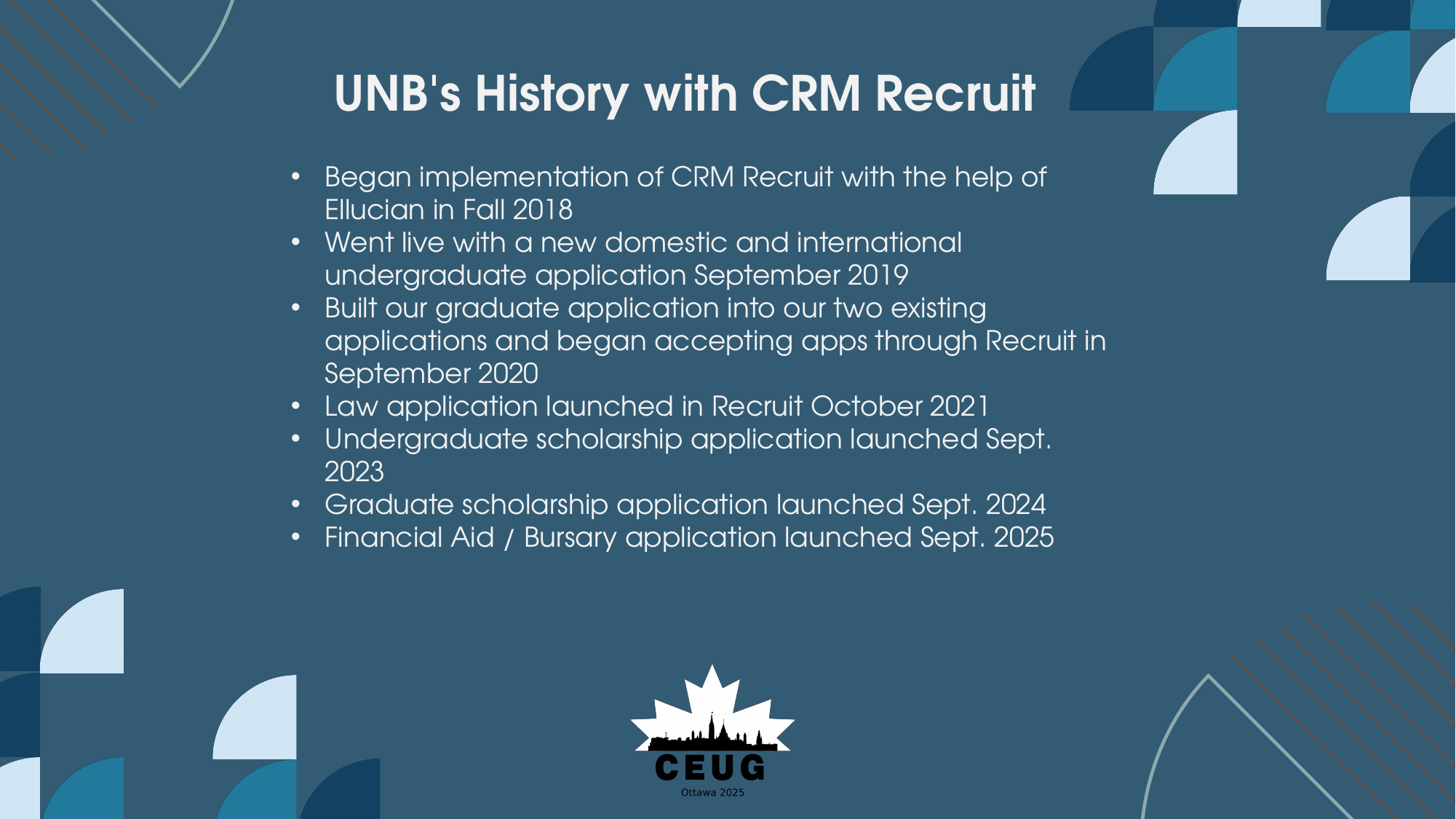

UNB's History with CRM Recruit
Began implementation of CRM Recruit with the help of Ellucian in Fall 2018
Went live with a new domestic and international undergraduate application September 2019
Built our graduate application into our two existing applications and began accepting apps through Recruit in September 2020
Law application launched in Recruit October 2021
Undergraduate scholarship application launched Sept. 2023
Graduate scholarship application launched Sept. 2024
Financial Aid / Bursary application launched Sept. 2025